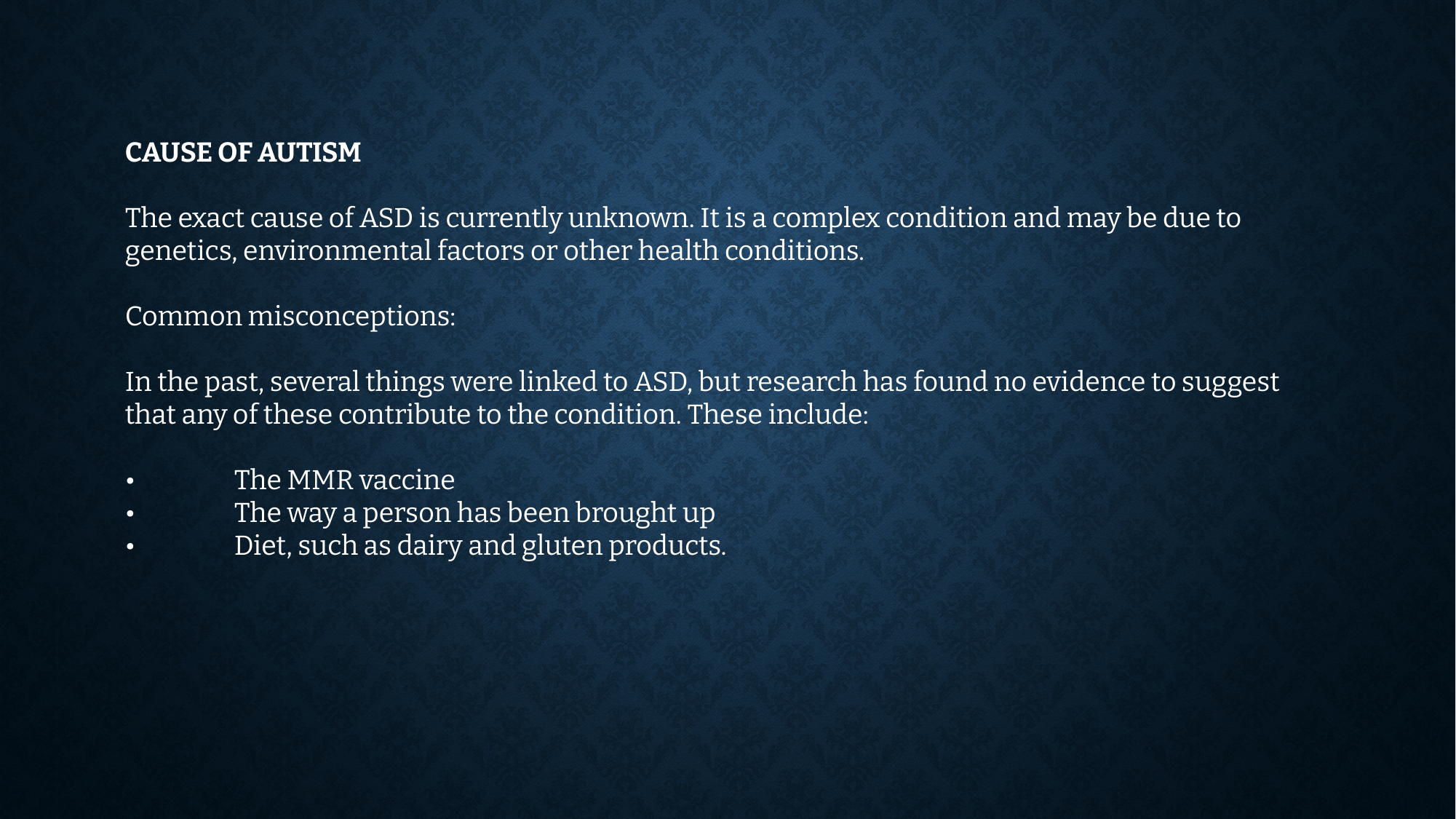

CAUSE OF AUTISM

The exact cause of ASD is currently unknown. It is a complex condition and may be due to genetics, environmental factors or other health conditions.

Common misconceptions:

In the past, several things were linked to ASD, but research has found no evidence to suggest that any of these contribute to the condition. These include:

•	The MMR vaccine
•	The way a person has been brought up
•	Diet, such as dairy and gluten products.